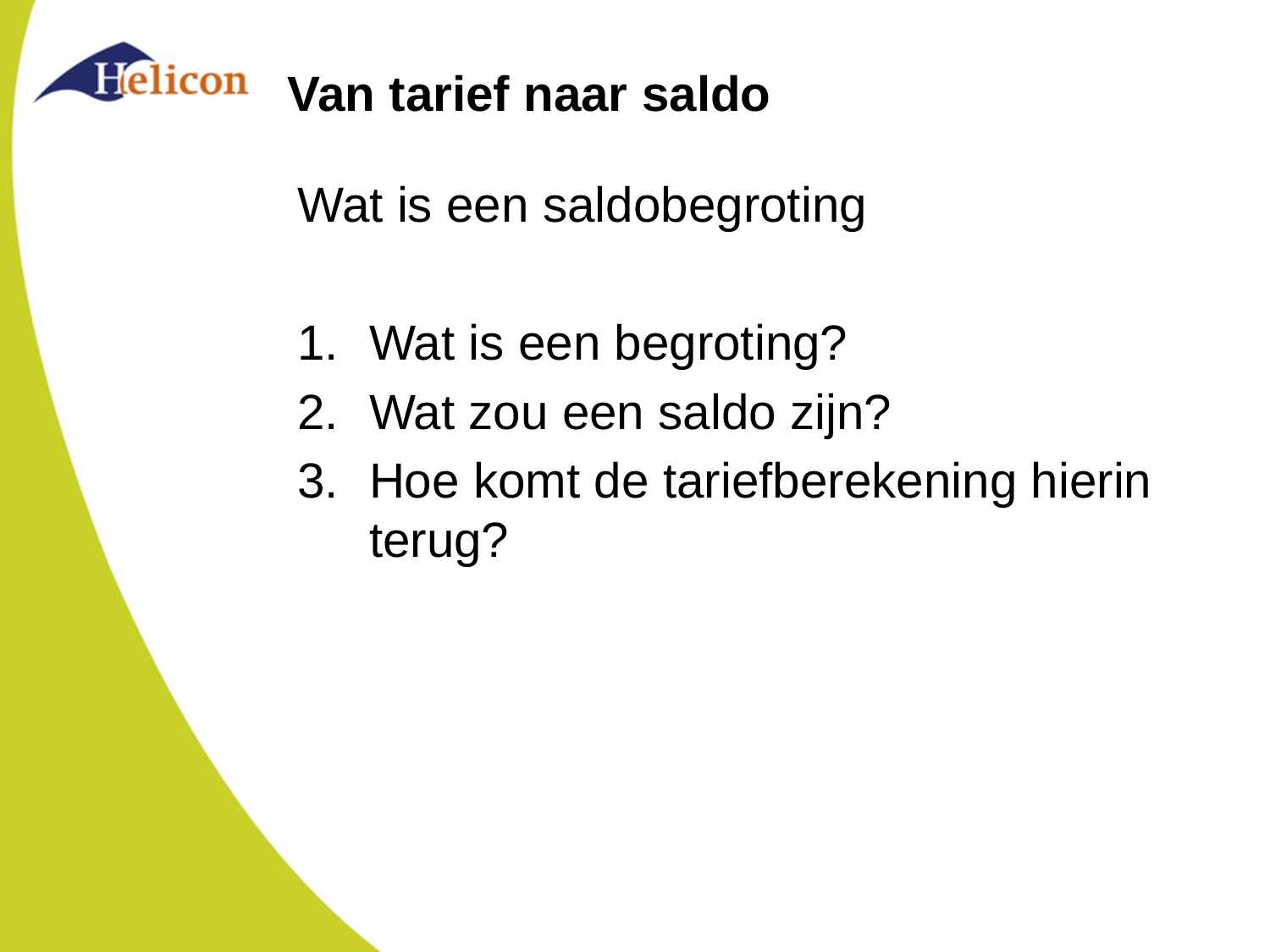

# Van tarief naar saldo
Wat is een saldobegroting

Wat is een begroting?
Wat zou een saldo zijn?
Hoe komt de tariefberekening hierin terug?